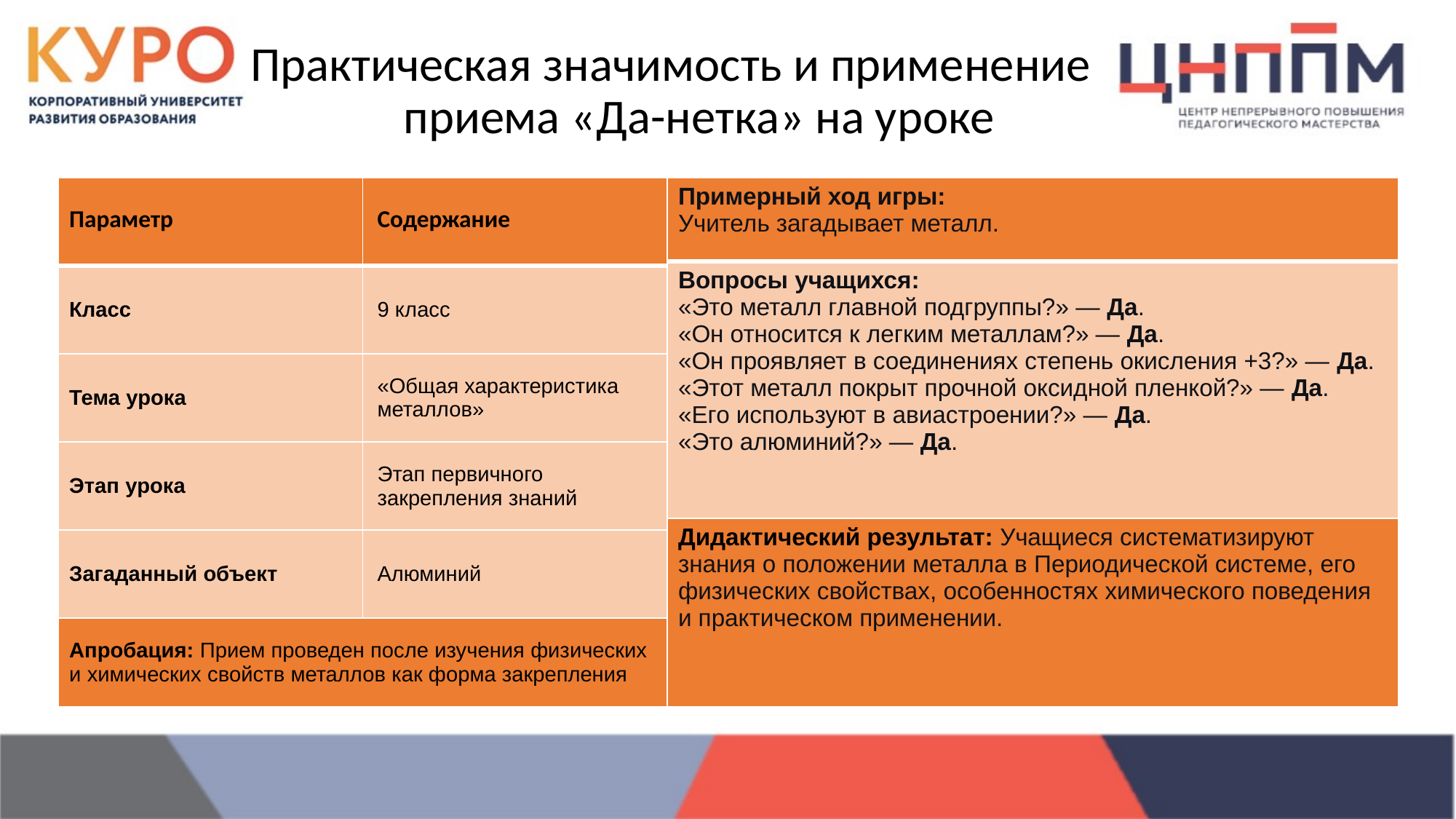

# Практическая значимость и применение приема «Да-нетка» на уроке
| Параметр | Содержание |
| --- | --- |
| Класс | 9 класс |
| Тема урока | «Общая характеристика металлов» |
| Этап урока | Этап первичного закрепления знаний |
| Загаданный объект | Алюминий |
| Апробация: Прием проведен после изучения физических и химических свойств металлов как форма закрепления |  |
| Примерный ход игры: Учитель загадывает металл. |
| --- |
| Вопросы учащихся: «Это металл главной подгруппы?» — Да. «Он относится к легким металлам?» — Да. «Он проявляет в соединениях степень окисления +3?» — Да. «Этот металл покрыт прочной оксидной пленкой?» — Да. «Его используют в авиастроении?» — Да. «Это алюминий?» — Да. |
| Дидактический результат: Учащиеся систематизируют знания о положении металла в Периодической системе, его физических свойствах, особенностях химического поведения и практическом применении. |